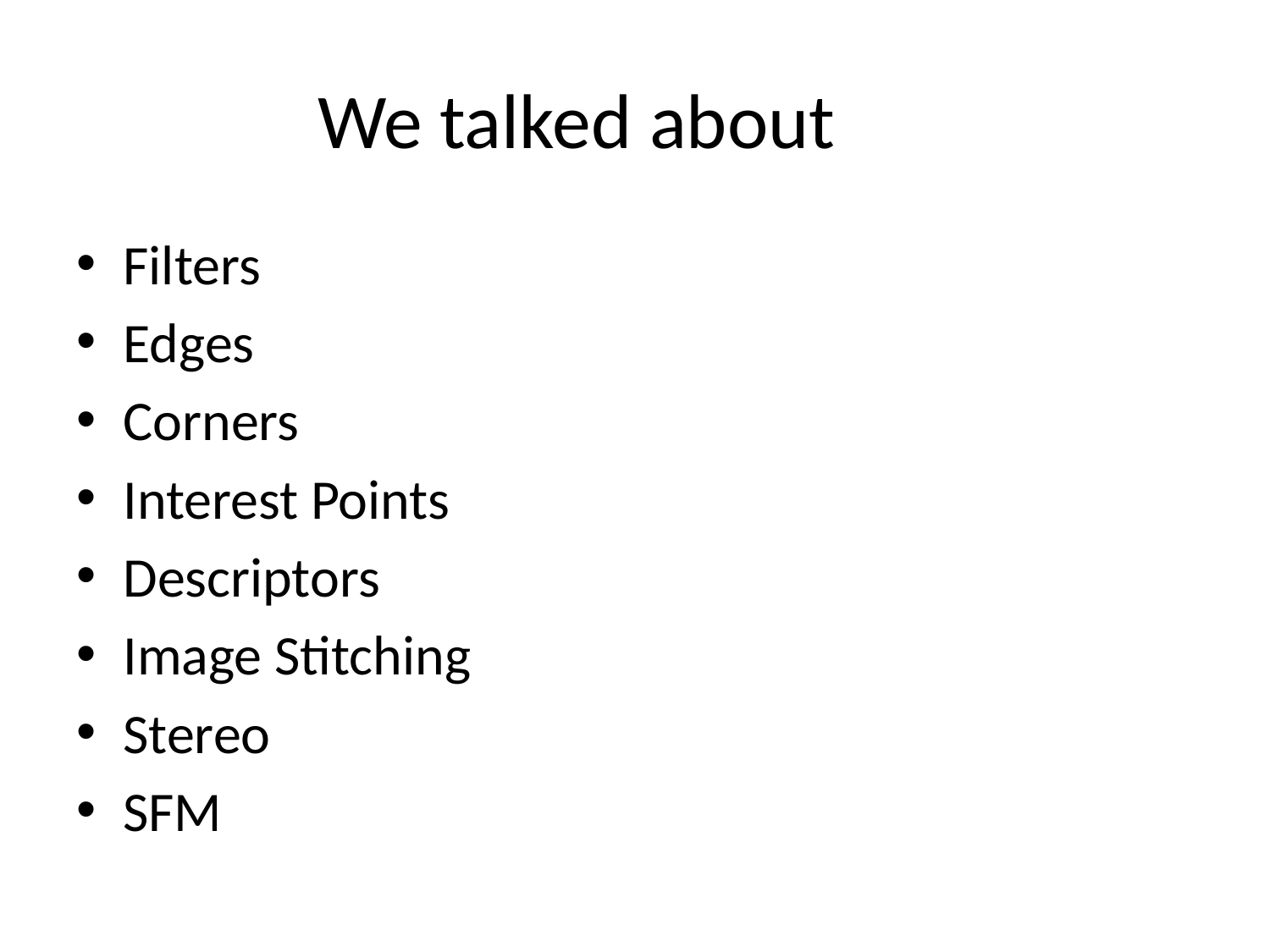

# We talked about
Filters
Edges
Corners
Interest Points
Descriptors
Image Stitching
Stereo
SFM